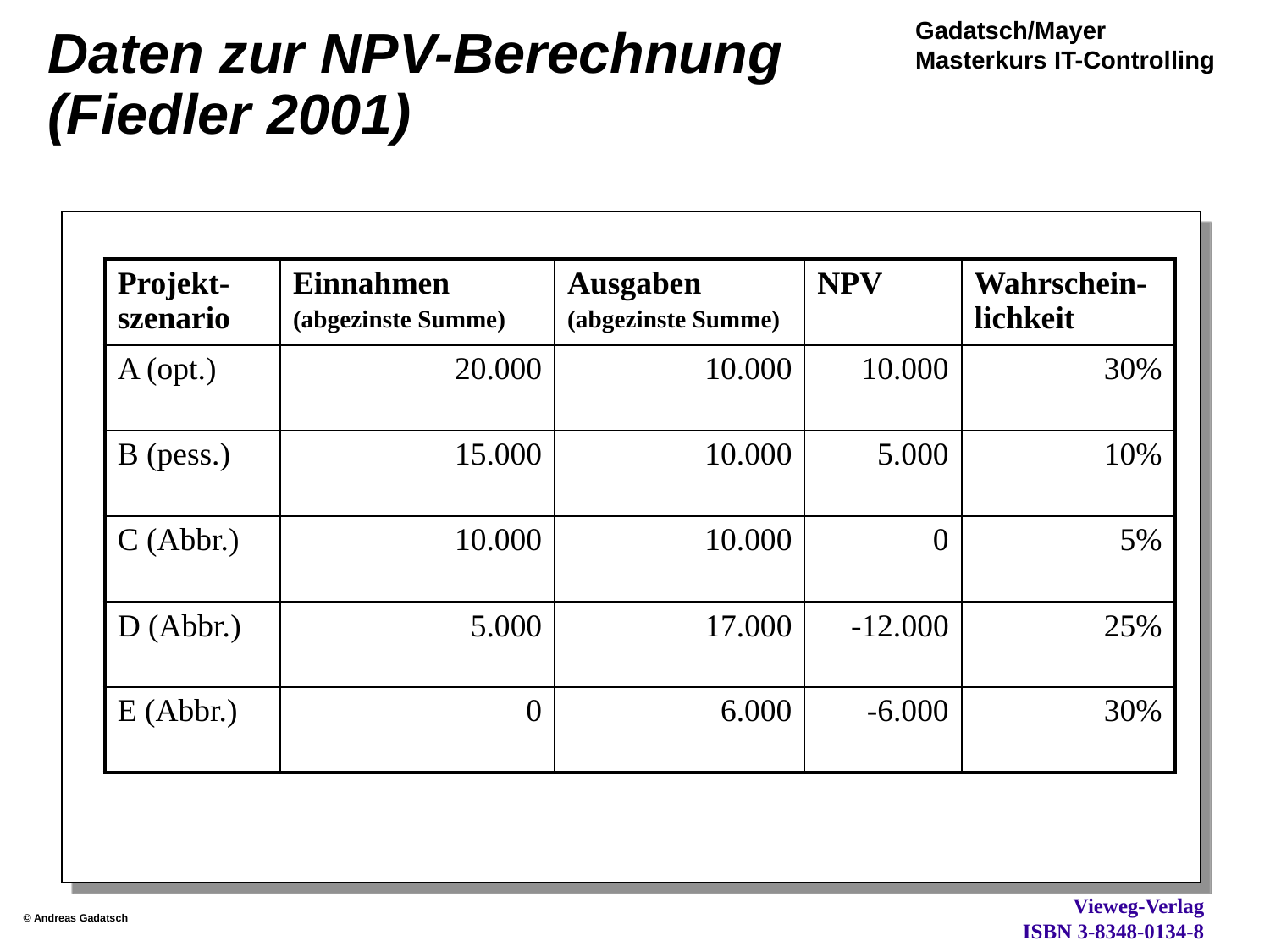

# Daten zur NPV-Berechnung (Fiedler 2001)
| Projekt-szenario | Einnahmen (abgezinste Summe) | Ausgaben (abgezinste Summe) | NPV | Wahrschein-lichkeit |
| --- | --- | --- | --- | --- |
| A (opt.) | 20.000 | 10.000 | 10.000 | 30% |
| B (pess.) | 15.000 | 10.000 | 5.000 | 10% |
| C (Abbr.) | 10.000 | 10.000 | 0 | 5% |
| D (Abbr.) | 5.000 | 17.000 | -12.000 | 25% |
| E (Abbr.) | 0 | 6.000 | -6.000 | 30% |